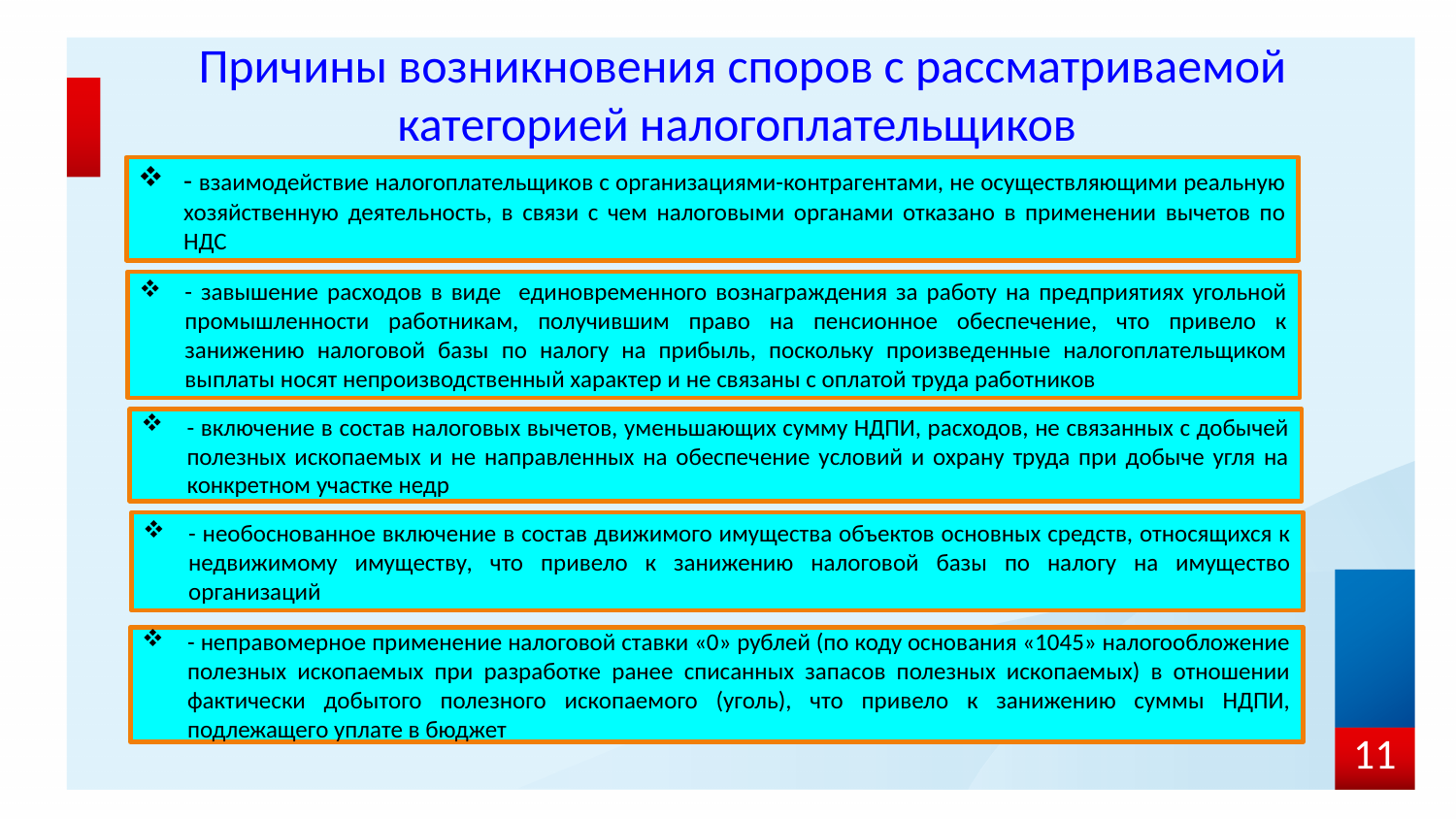

Причины возникновения споров с рассматриваемой категорией налогоплательщиков

- взаимодействие налогоплательщиков с организациями-контрагентами, не осуществляющими реальную хозяйственную деятельность, в связи с чем налоговыми органами отказано в применении вычетов по НДС
- завышение расходов в виде  единовременного вознаграждения за работу на предприятиях угольной промышленности работникам, получившим право на пенсионное обеспечение, что привело к занижению налоговой базы по налогу на прибыль, поскольку произведенные налогоплательщиком выплаты носят непроизводственный характер и не связаны с оплатой труда работников
- включение в состав налоговых вычетов, уменьшающих сумму НДПИ, расходов, не связанных с добычей полезных ископаемых и не направленных на обеспечение условий и охрану труда при добыче угля на конкретном участке недр
- необоснованное включение в состав движимого имущества объектов основных средств, относящихся к недвижимому имуществу, что привело к занижению налоговой базы по налогу на имущество организаций
- неправомерное применение налоговой ставки «0» рублей (по коду основания «1045» налогообложение полезных ископаемых при разработке ранее списанных запасов полезных ископаемых) в отношении фактически добытого полезного ископаемого (уголь), что привело к занижению суммы НДПИ, подлежащего уплате в бюджет
11